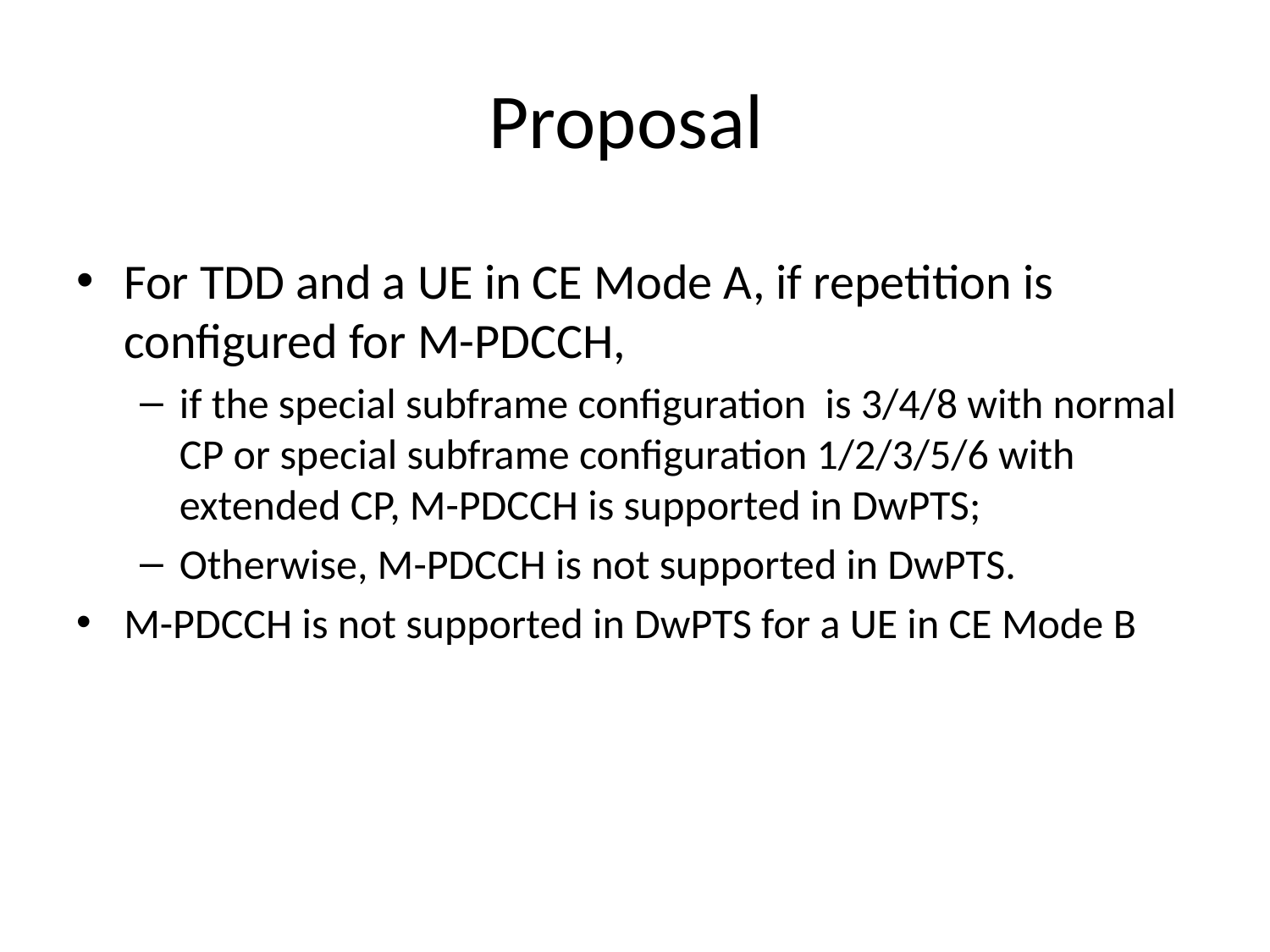

# Proposal
For TDD and a UE in CE Mode A, if repetition is configured for M-PDCCH,
if the special subframe configuration  is 3/4/8 with normal CP or special subframe configuration 1/2/3/5/6 with extended CP, M-PDCCH is supported in DwPTS;
Otherwise, M-PDCCH is not supported in DwPTS.
M-PDCCH is not supported in DwPTS for a UE in CE Mode B